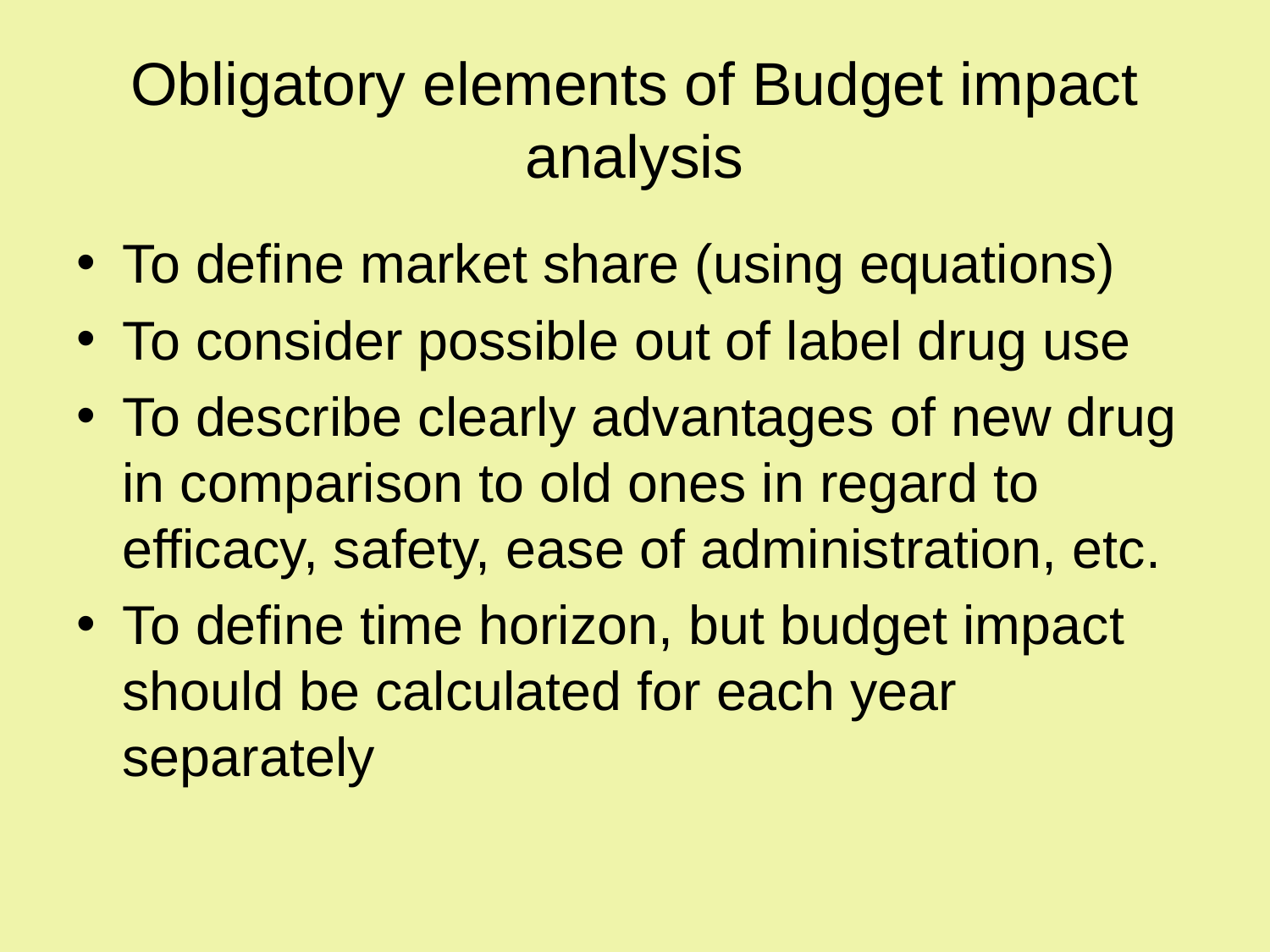

# Obligatory elements of Budget impact analysis
To define market share (using equations)
To consider possible out of label drug use
To describe clearly advantages of new drug in comparison to old ones in regard to efficacy, safety, ease of administration, etc.
To define time horizon, but budget impact should be calculated for each year separately